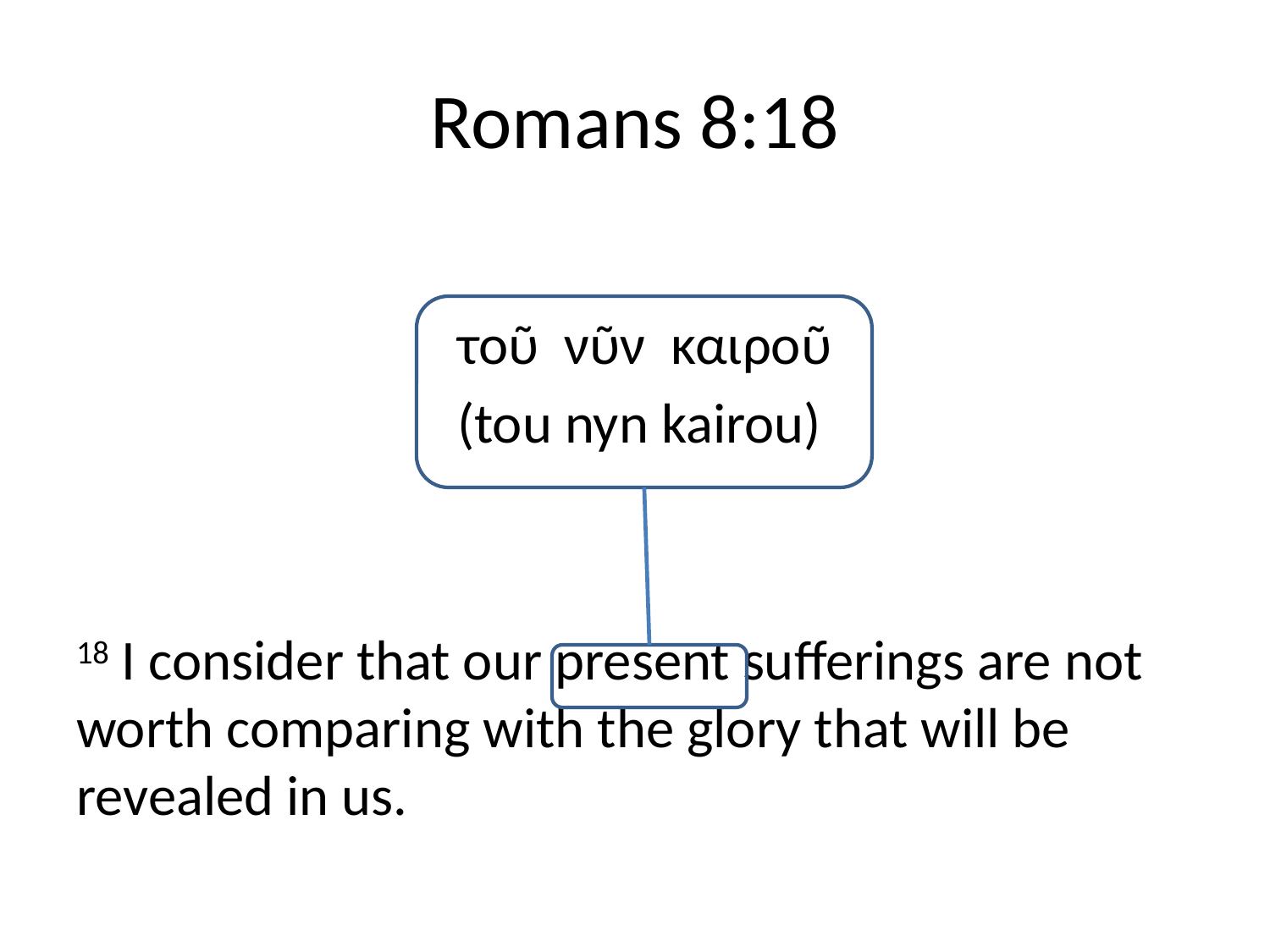

# Romans 8:18

			τοῦ  νῦν  καιροῦ
			(tou nyn kairou)

18 I consider that our present sufferings are not worth comparing with the glory that will be revealed in us.